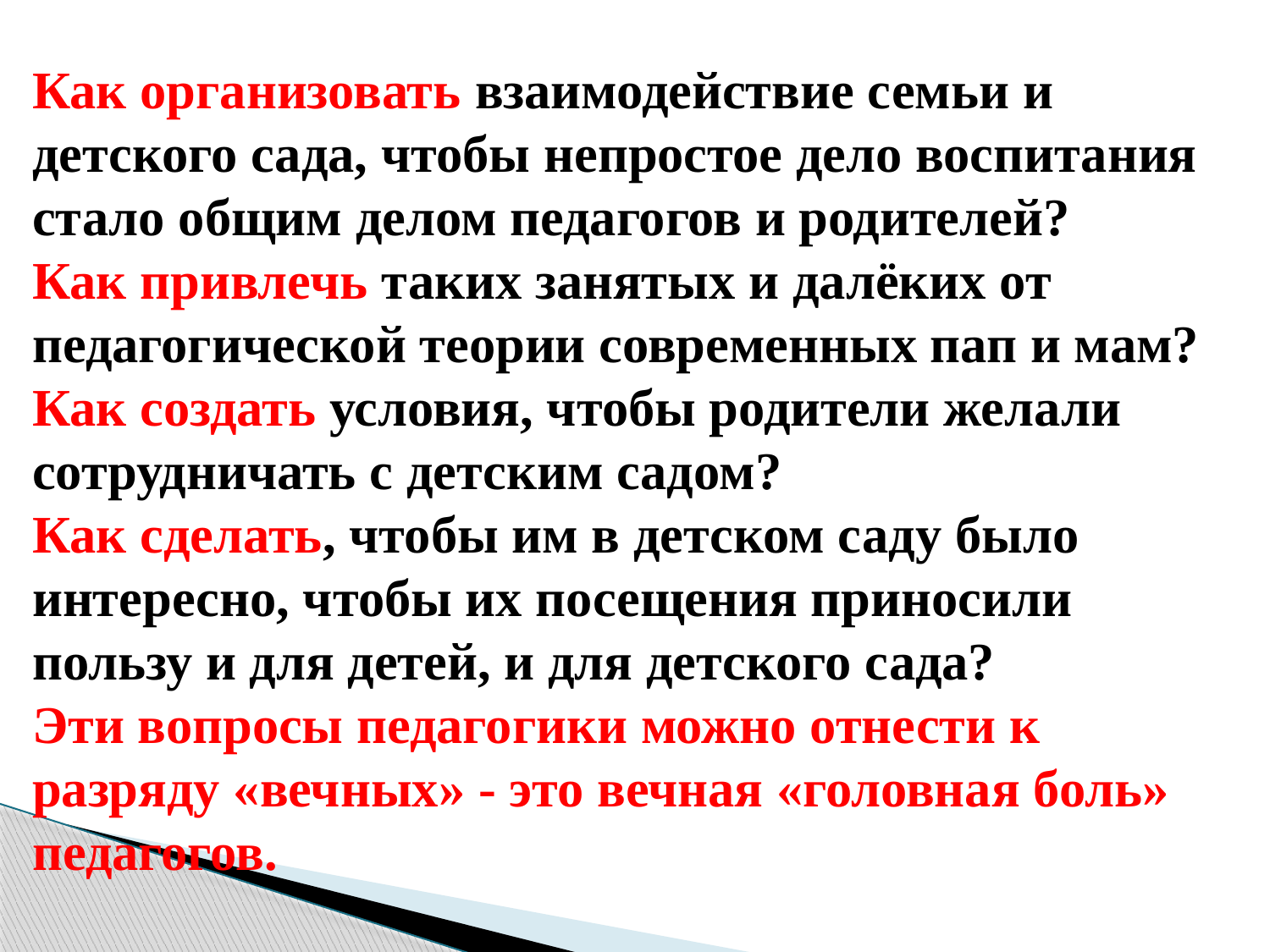

# Как организовать взаимодействие семьи и детского сада, чтобы непростое дело воспитания стало общим делом педагогов и родителей?  Как привлечь таких занятых и далёких от педагогической теории современных пап и мам?  Как создать условия, чтобы родители желали сотрудничать с детским садом? Как сделать, чтобы им в детском саду было интересно, чтобы их посещения приносили пользу и для детей, и для детского сада?  Эти вопросы педагогики можно отнести к разряду «вечных» - это вечная «головная боль» педагогов.